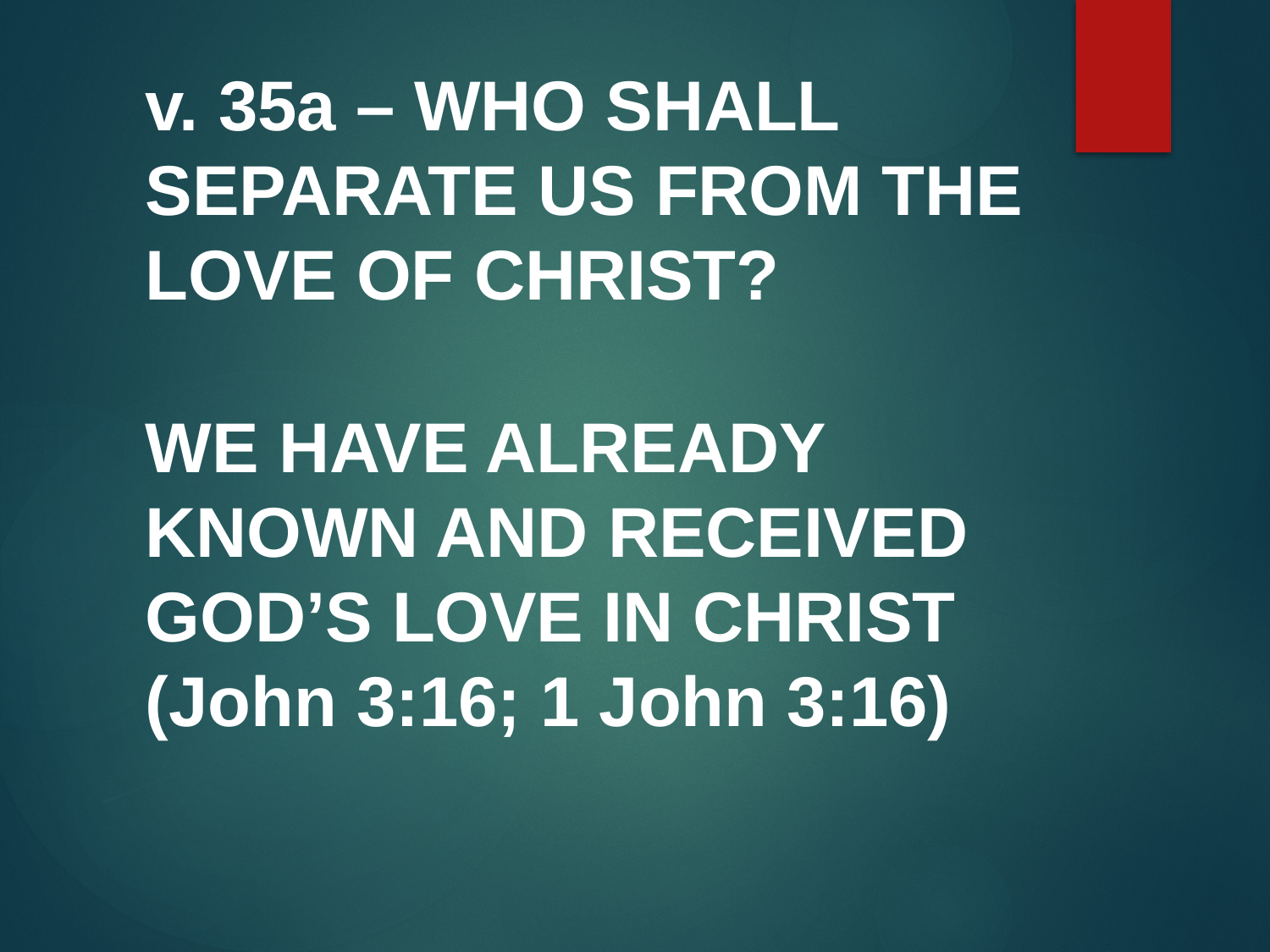

v. 35a – WHO SHALL SEPARATE US FROM THE LOVE OF CHRIST?
WE HAVE ALREADY KNOWN AND RECEIVED GOD’S LOVE IN CHRIST (John 3:16; 1 John 3:16)